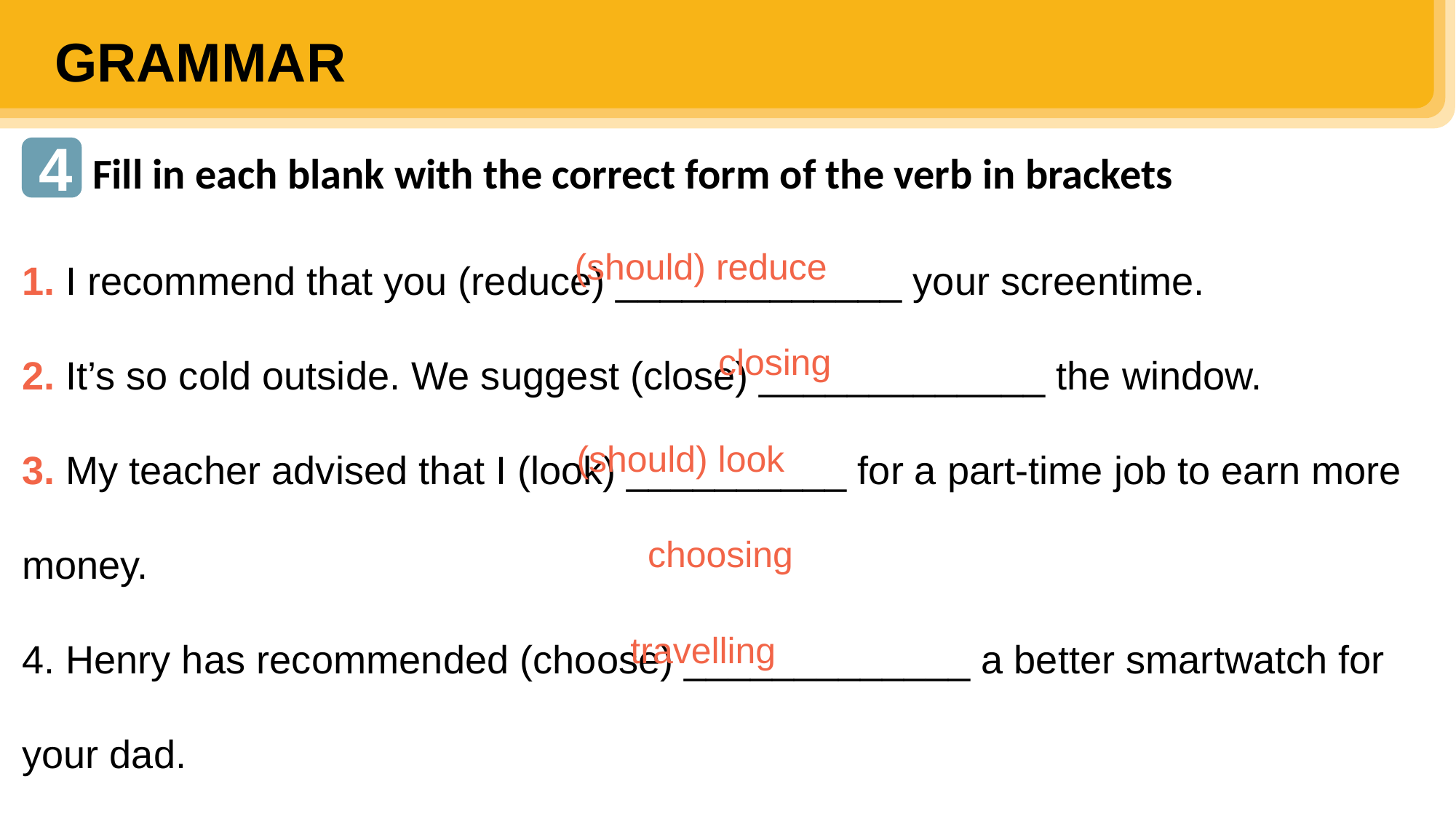

GRAMMAR
4

Fill in each blank with the correct form of the verb in brackets
1. I recommend that you (reduce) _____________ your screentime.
2. It’s so cold outside. We suggest (close) _____________ the window.
3. My teacher advised that I (look) __________ for a part-time job to earn more money.
4. Henry has recommended (choose) _____________ a better smartwatch for your dad.
5. The government advised (travel) _______________ by bus to reduce environmental pollution.
(should) reduce
closing
(should) look
choosing
travelling